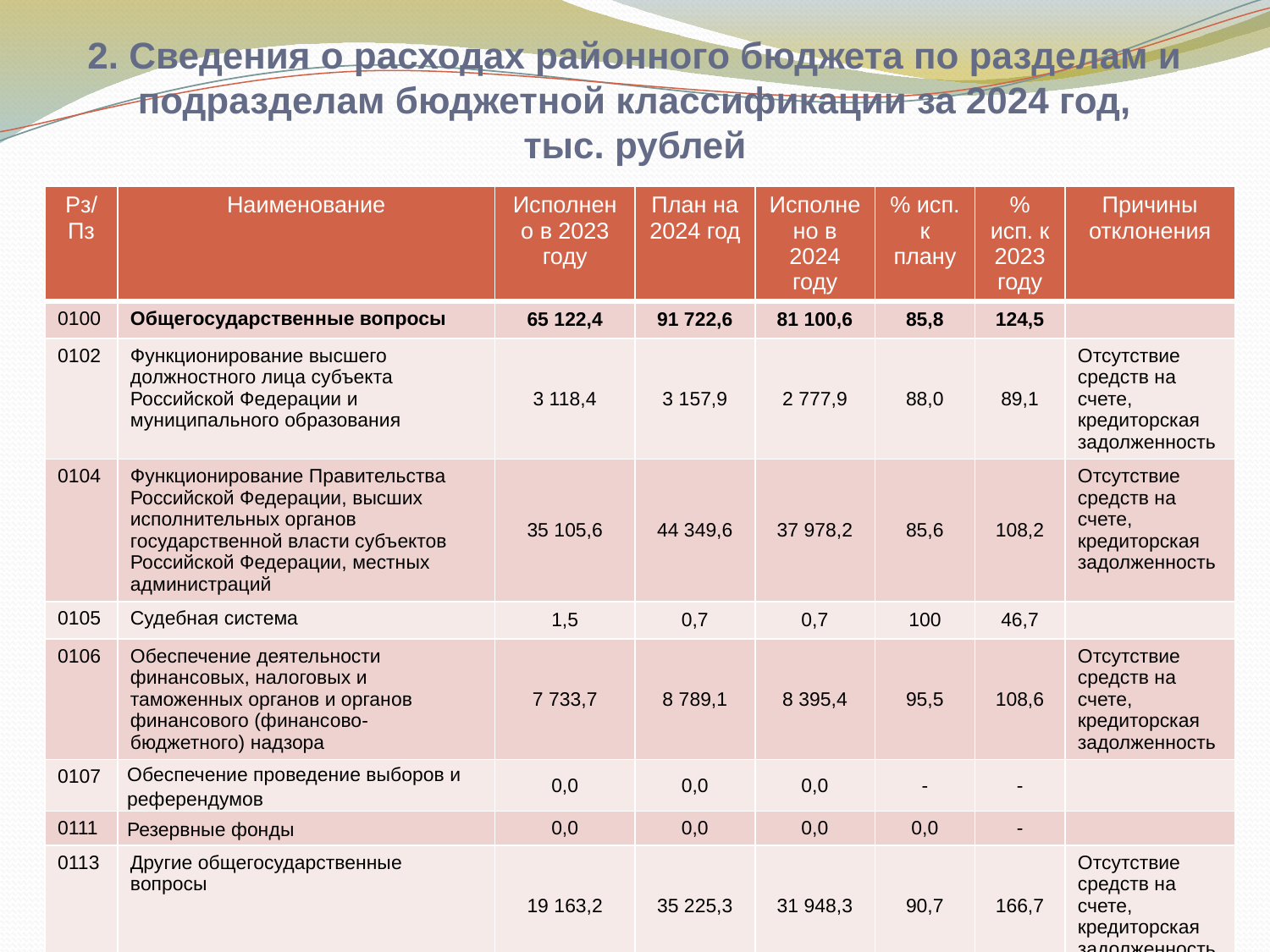

# 2. Сведения о расходах районного бюджета по разделам и подразделам бюджетной классификации за 2024 год, тыс. рублей

| Рз/Пз | Наименование | Исполнено в 2023 году | План на 2024 год | Исполнено в 2024 году | % исп. к плану | % исп. к 2023 году | Причины отклонения |
| --- | --- | --- | --- | --- | --- | --- | --- |
| 0100 | Общегосударственные вопросы | 65 122,4 | 91 722,6 | 81 100,6 | 85,8 | 124,5 |  |
| 0102 | Функционирование высшего должностного лица субъекта Российской Федерации и муниципального образования | 3 118,4 | 3 157,9 | 2 777,9 | 88,0 | 89,1 | Отсутствие средств на счете, кредиторская задолженность |
| 0104 | Функционирование Правительства Российской Федерации, высших исполнительных органов государственной власти субъектов Российской Федерации, местных администраций | 35 105,6 | 44 349,6 | 37 978,2 | 85,6 | 108,2 | Отсутствие средств на счете, кредиторская задолженность |
| 0105 | Судебная система | 1,5 | 0,7 | 0,7 | 100 | 46,7 |  |
| 0106 | Обеспечение деятельности финансовых, налоговых и таможенных органов и органов финансового (финансово-бюджетного) надзора | 7 733,7 | 8 789,1 | 8 395,4 | 95,5 | 108,6 | Отсутствие средств на счете, кредиторская задолженность |
| 0107 | Обеспечение проведение выборов и референдумов | 0,0 | 0,0 | 0,0 | - | - |  |
| 0111 | Резервные фонды | 0,0 | 0,0 | 0,0 | 0,0 | - |  |
| 0113 | Другие общегосударственные вопросы | 19 163,2 | 35 225,3 | 31 948,3 | 90,7 | 166,7 | Отсутствие средств на счете, кредиторская задолженность |